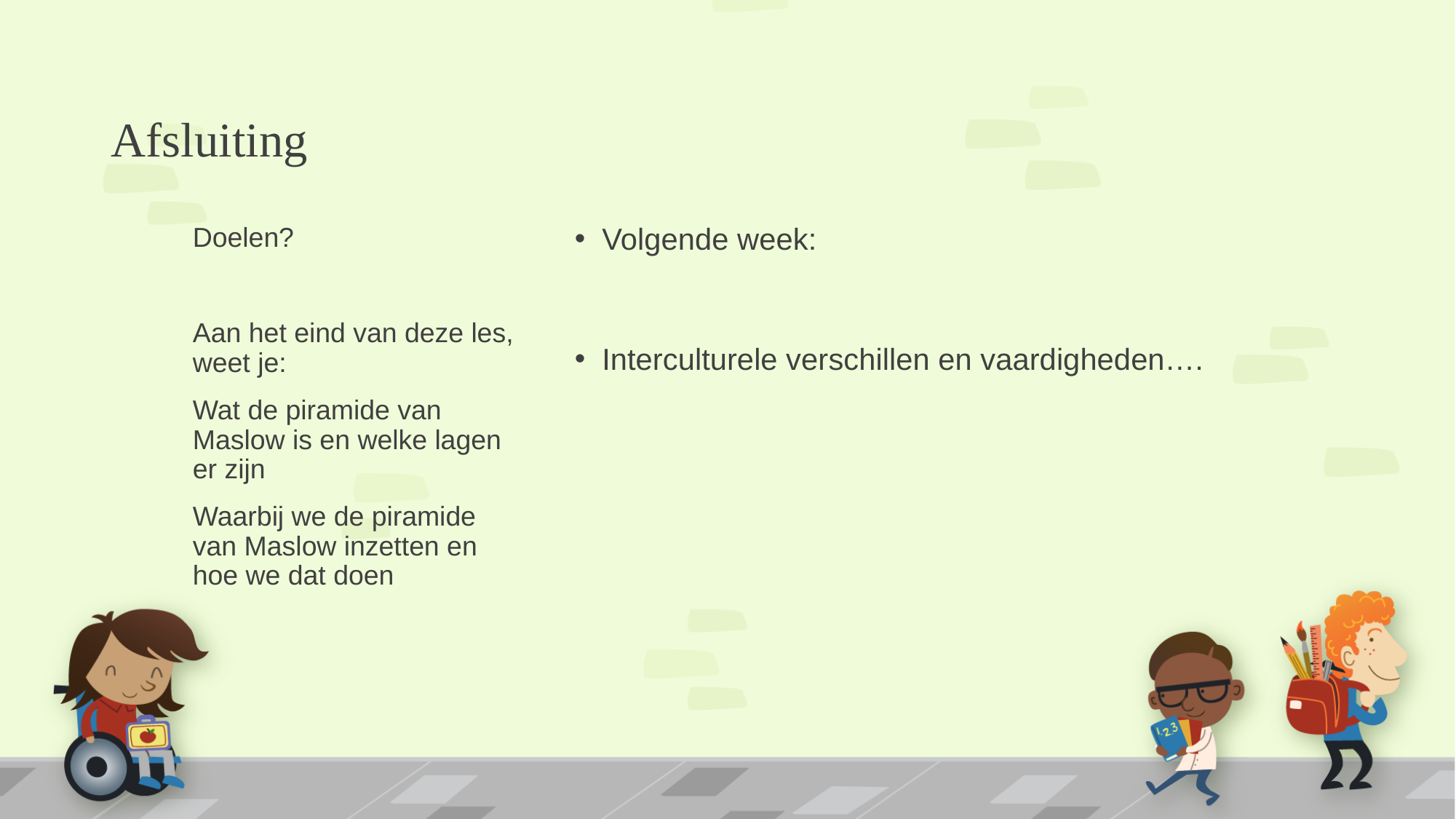

# Afsluiting
Doelen?

Aan het eind van deze les, weet je:
Wat de piramide van Maslow is en welke lagen er zijn
Waarbij we de piramide van Maslow inzetten en hoe we dat doen

Volgende week:

Interculturele verschillen en vaardigheden….